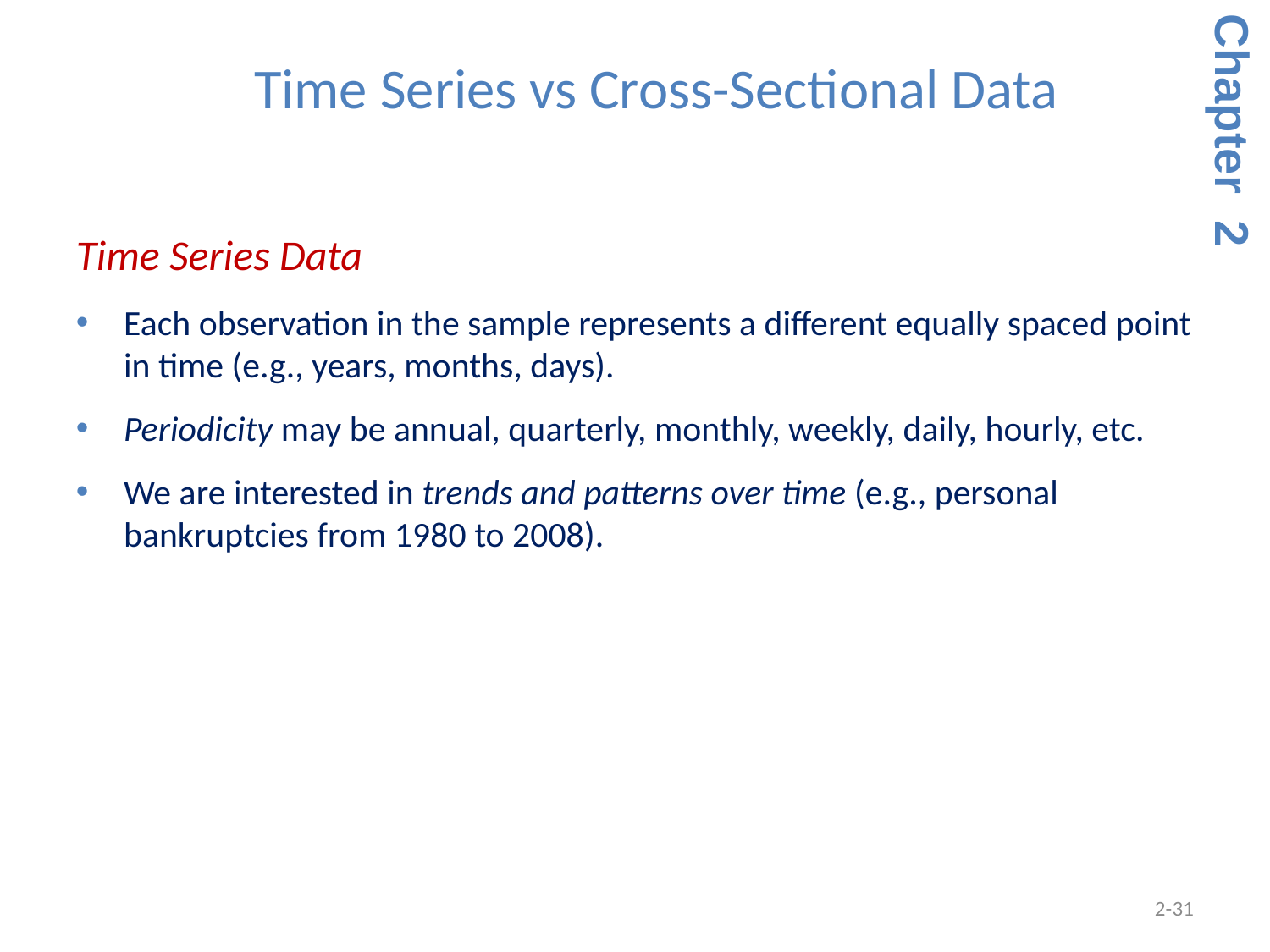

Time Series vs Cross-Sectional Data
Chapter  2
Time Series Data
Each observation in the sample represents a different equally spaced point in time (e.g., years, months, days).
Periodicity may be annual, quarterly, monthly, weekly, daily, hourly, etc.
We are interested in trends and patterns over time (e.g., personal bankruptcies from 1980 to 2008).

2-31